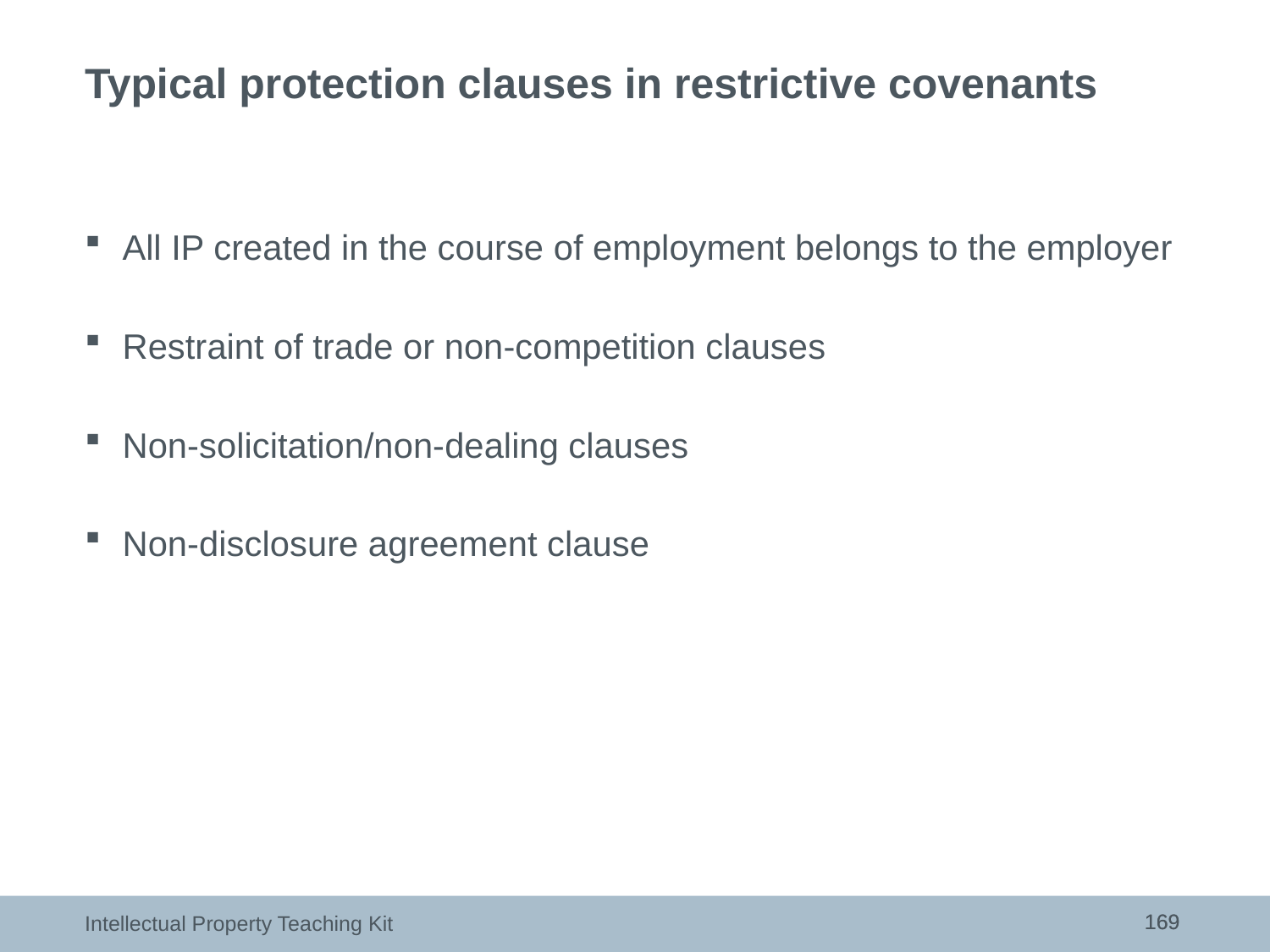

# Typical protection clauses in restrictive covenants
All IP created in the course of employment belongs to the employer

Restraint of trade or non-competition clauses

Non-solicitation/non-dealing clauses

Non-disclosure agreement clause
169
169
Intellectual Property Teaching Kit